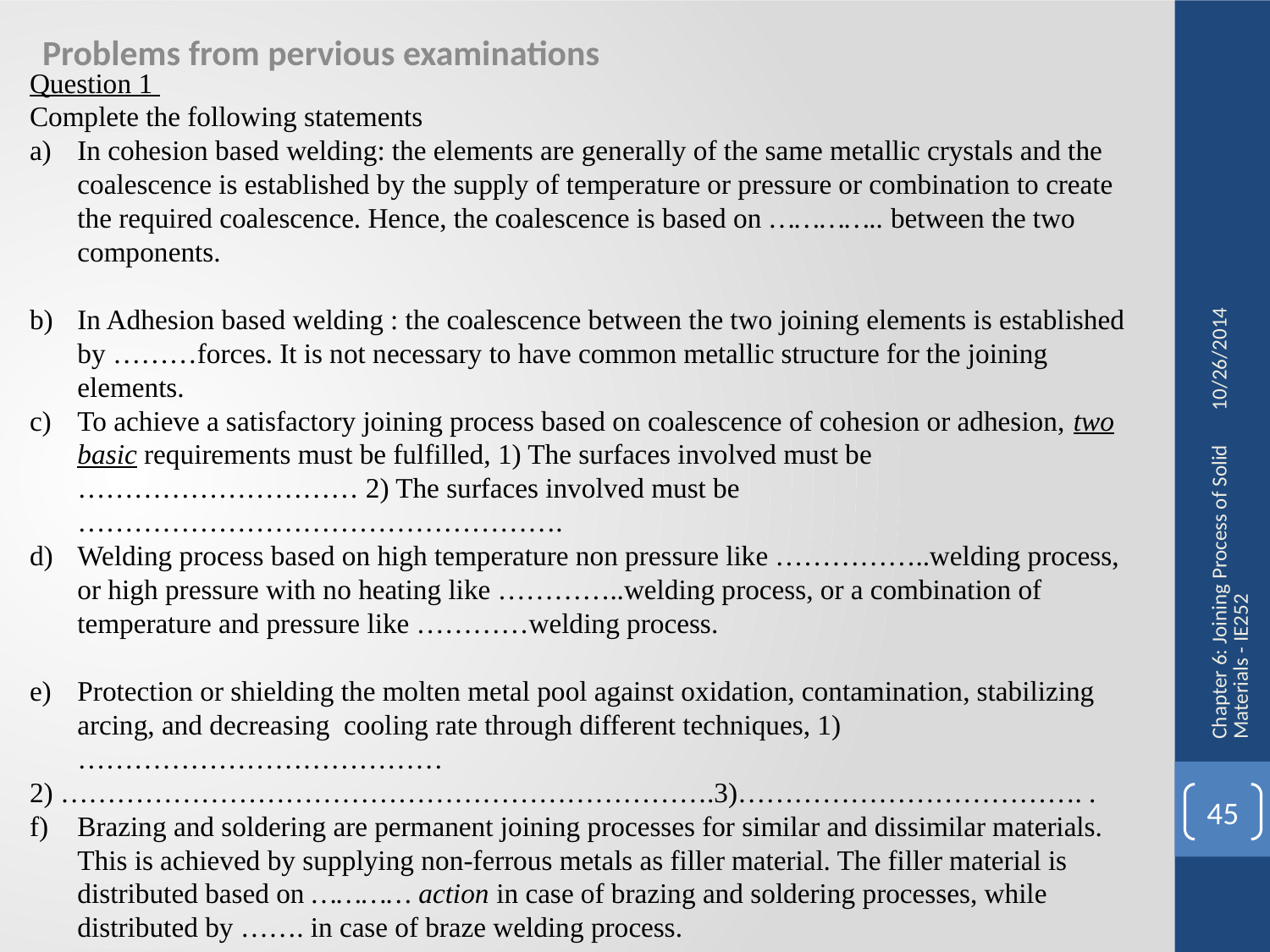

Problems from pervious examinations

Question 1
Complete the following statements
In cohesion based welding: the elements are generally of the same metallic crystals and the coalescence is established by the supply of temperature or pressure or combination to create the required coalescence. Hence, the coalescence is based on ………….. between the two components.
In Adhesion based welding : the coalescence between the two joining elements is established by ………forces. It is not necessary to have common metallic structure for the joining elements.
To achieve a satisfactory joining process based on coalescence of cohesion or adhesion, two basic requirements must be fulfilled, 1) The surfaces involved must be ………………………… 2) The surfaces involved must be …………………………………………….
Welding process based on high temperature non pressure like ……………..welding process, or high pressure with no heating like …………..welding process, or a combination of temperature and pressure like …………welding process.
Protection or shielding the molten metal pool against oxidation, contamination, stabilizing arcing, and decreasing  cooling rate through different techniques, 1)…………………………………
2) …………………………………………………………….3)………………………………. .
Brazing and soldering are permanent joining processes for similar and dissimilar materials. This is achieved by supplying non-ferrous metals as filler material. The filler material is distributed based on ………… action in case of brazing and soldering processes, while distributed by ……. in case of braze welding process.

10/26/2014
Chapter 6: Joining Process of Solid Materials - IE252
45